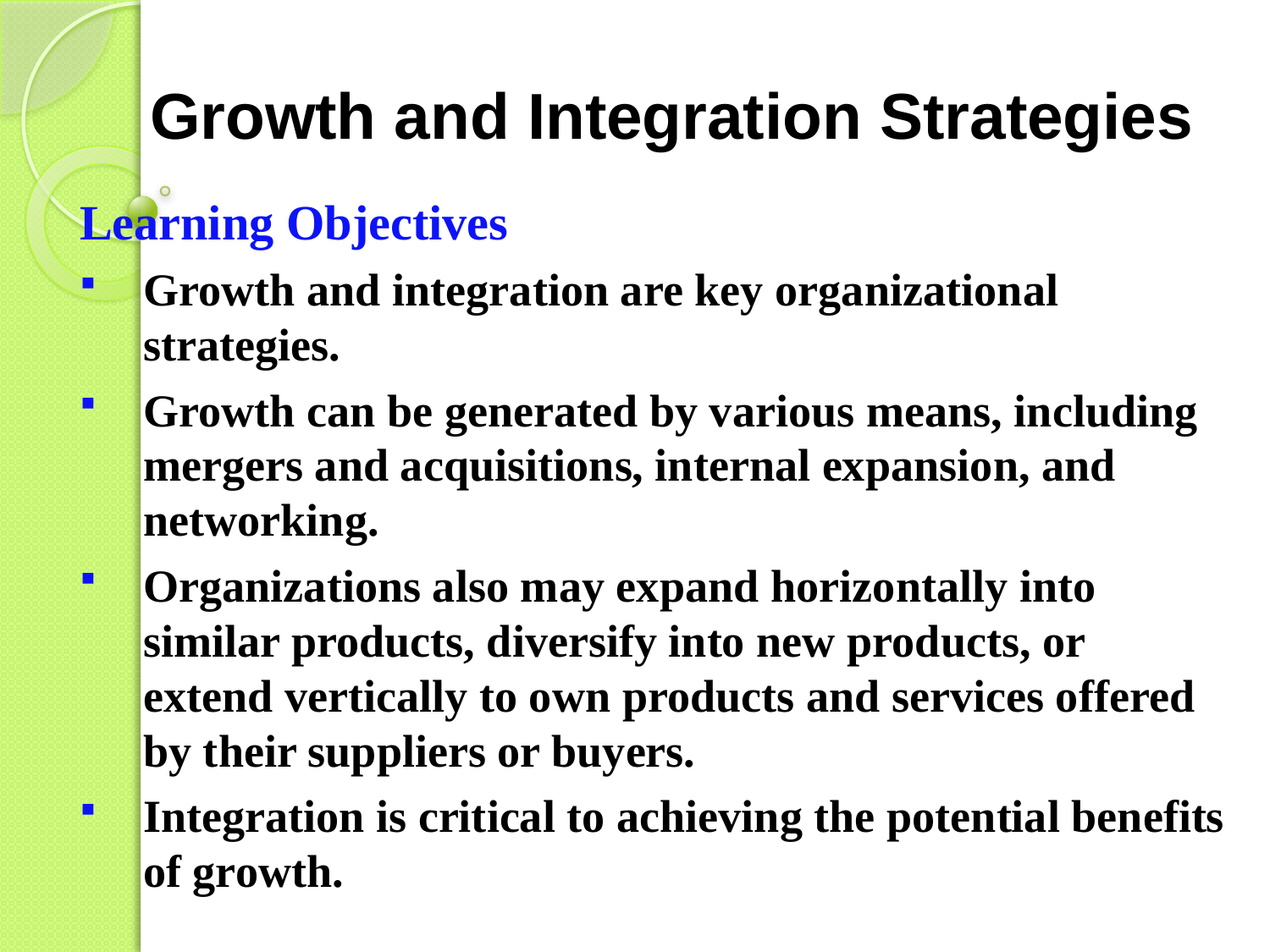

# Growth and Integration Strategies
Learning Objectives
Growth and integration are key organizational strategies.
Growth can be generated by various means, including mergers and acquisitions, internal expansion, and networking.
Organizations also may expand horizontally into similar products, diversify into new products, or extend vertically to own products and services offered by their suppliers or buyers.
Integration is critical to achieving the potential benefits of growth.